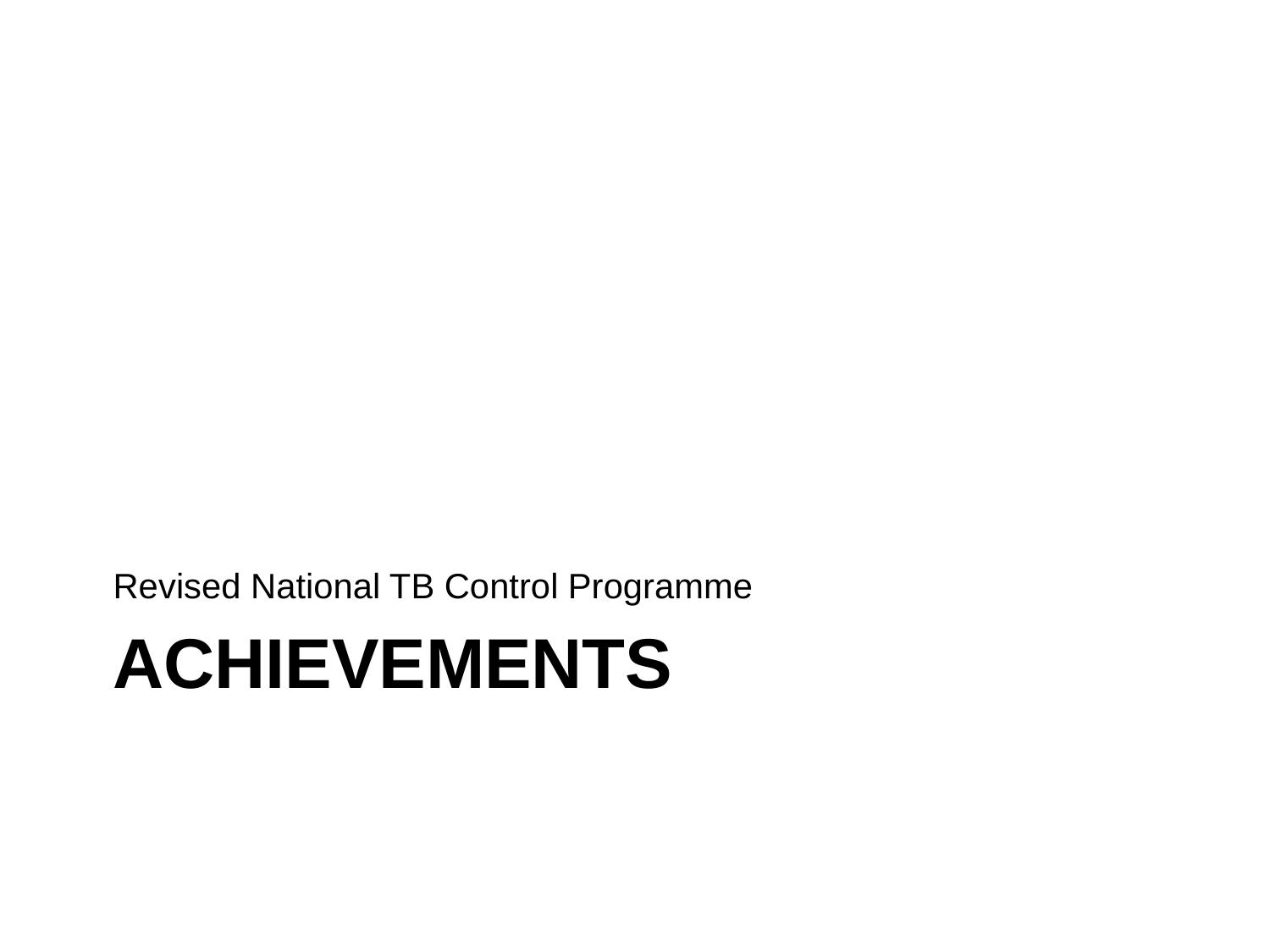

Revised National TB Control Programme
# Achievements